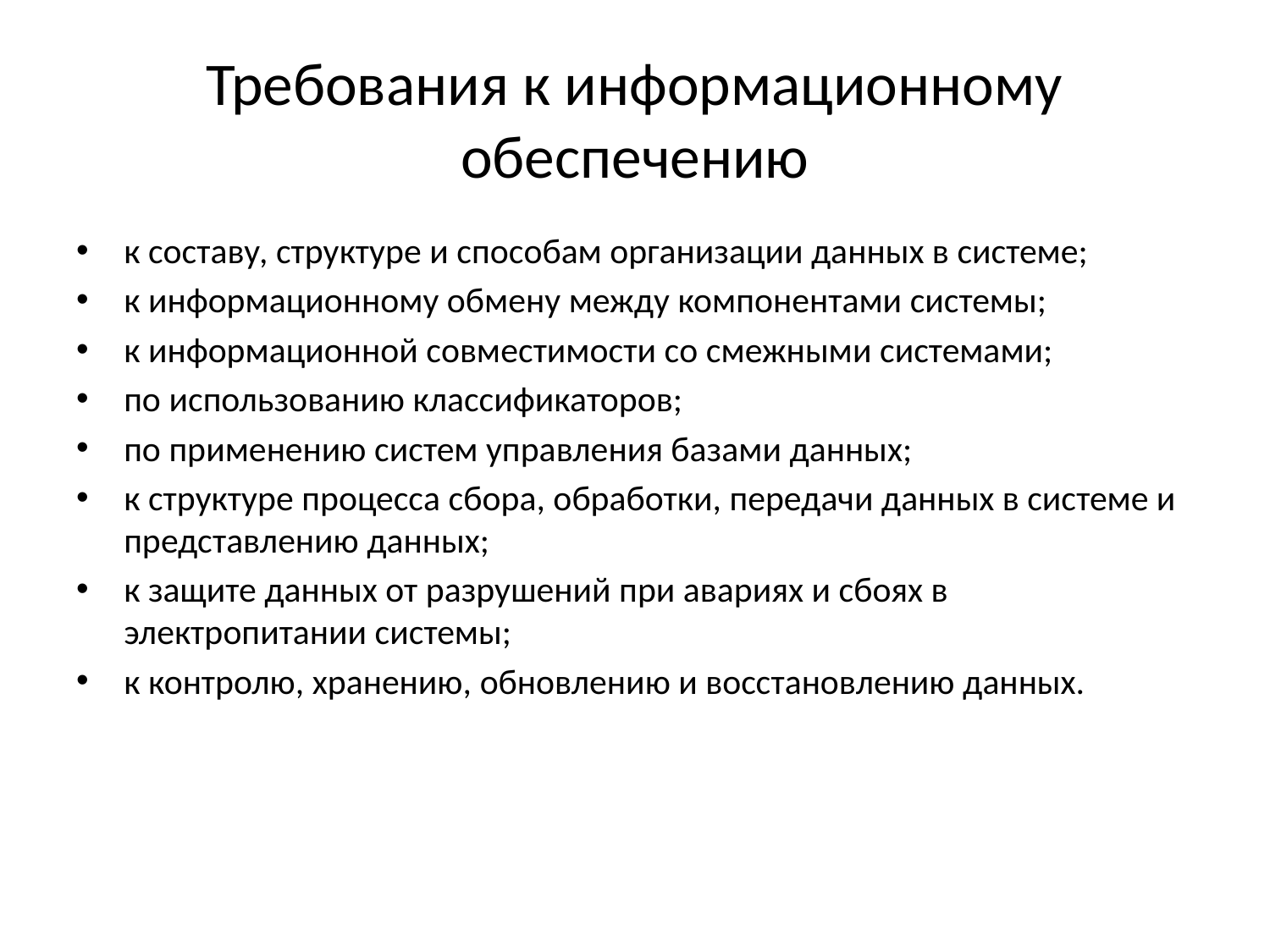

# Требования к информационному обеспечению
к составу, структуре и способам организации данных в системе;
к информационному обмену между компонентами системы;
к информационной совместимости со смежными системами;
по использованию классификаторов;
по применению систем управления базами данных;
к структуре процесса сбора, обработки, передачи данных в системе и представлению данных;
к защите данных от разрушений при авариях и сбоях в электропитании системы;
к контролю, хранению, обновлению и восстановлению данных.